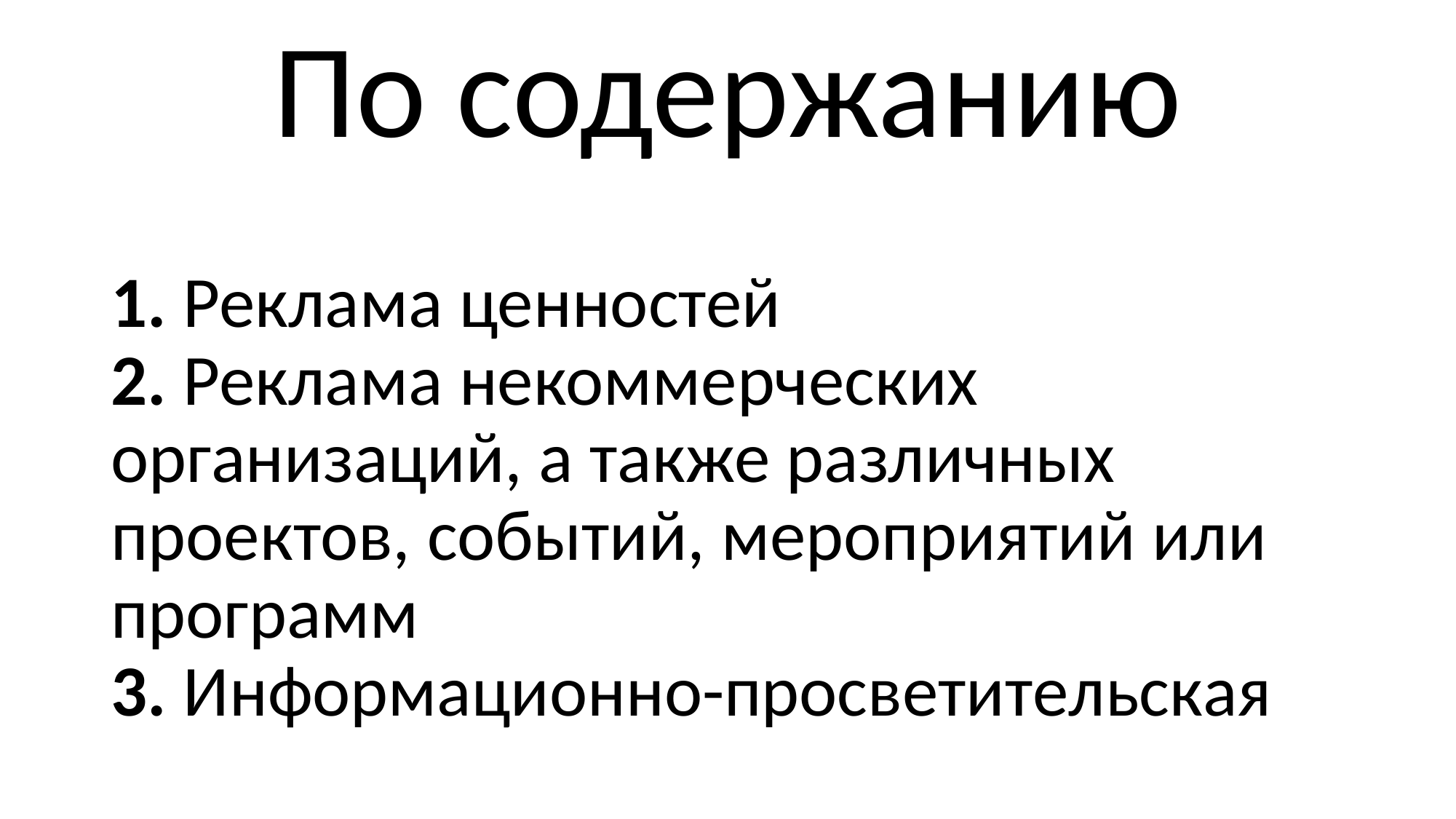

# Пo содержанию
1. Реклама ценностей
2. Реклама некоммерческих организаций, a также различных проектов, событий, мероприятий или программ
3. Инфoрмaциoннo-прoсвeтитeльскaя